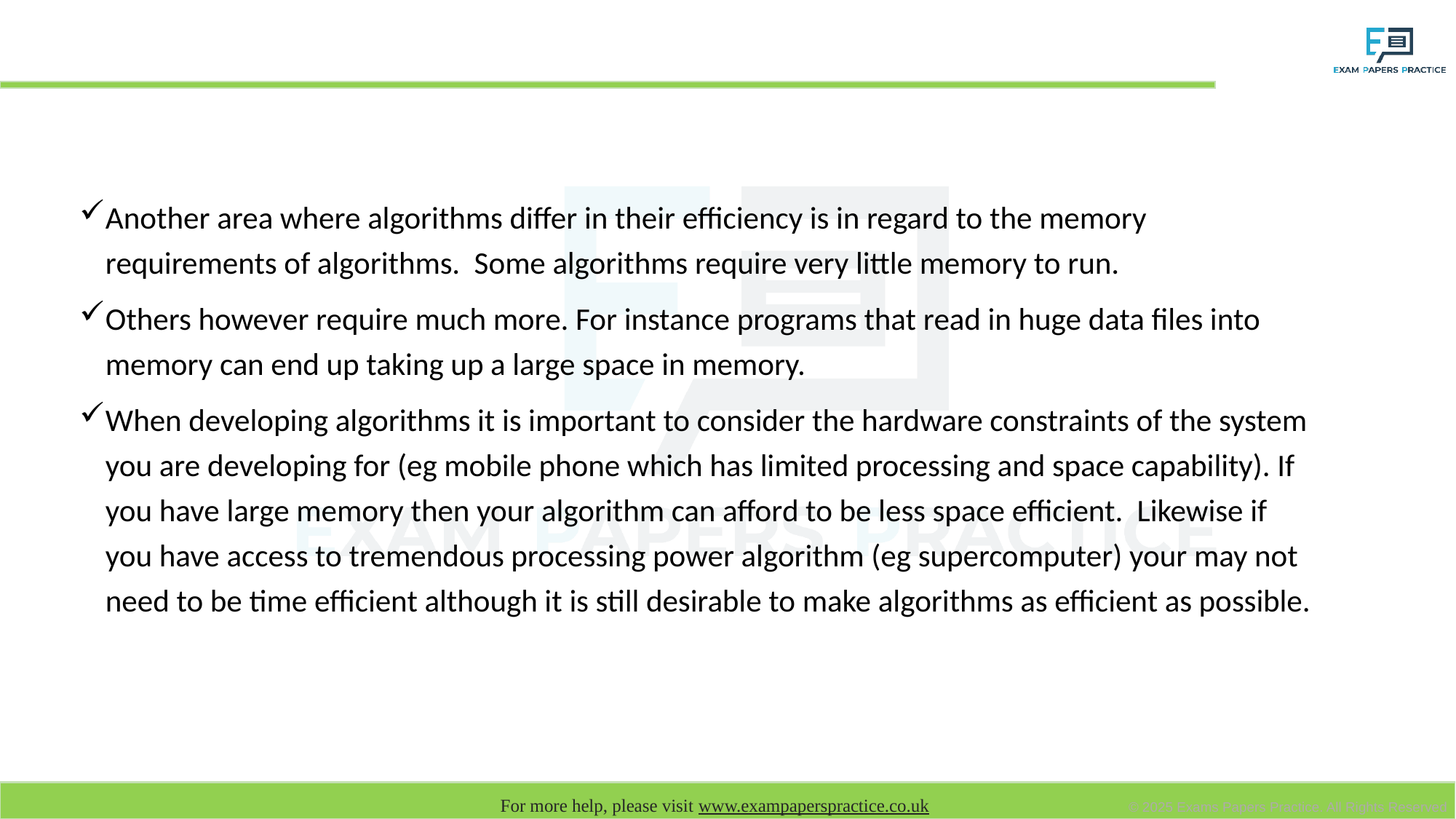

# Space complexity of algorithms
Another area where algorithms differ in their efficiency is in regard to the memory requirements of algorithms.  Some algorithms require very little memory to run.
Others however require much more. For instance programs that read in huge data files into memory can end up taking up a large space in memory.
When developing algorithms it is important to consider the hardware constraints of the system you are developing for (eg mobile phone which has limited processing and space capability). If you have large memory then your algorithm can afford to be less space efficient.  Likewise if you have access to tremendous processing power algorithm (eg supercomputer) your may not need to be time efficient although it is still desirable to make algorithms as efficient as possible.